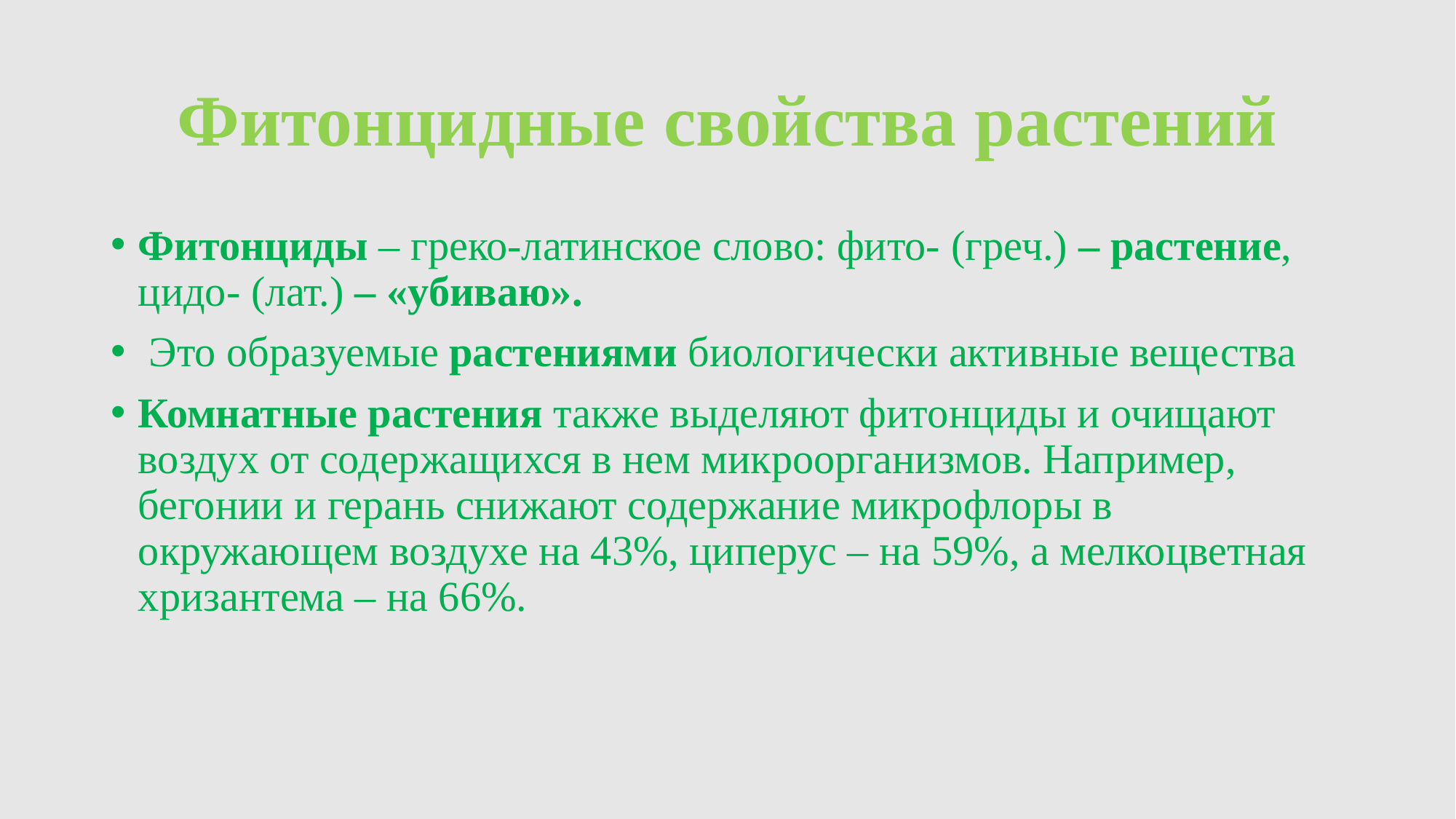

# Фитонцидные свойства растений
Фитонциды – греко-латинское слово: фито- (греч.) – растение, цидо- (лат.) – «убиваю».
 Это образуемые растениями биологически активные вещества
Комнатные растения также выделяют фитонциды и очищают воздух от содержащихся в нем микроорганизмов. Например, бегонии и герань снижают содержание микрофлоры в окружающем воздухе на 43%, циперус – на 59%, а мелкоцветная хризантема – на 66%.